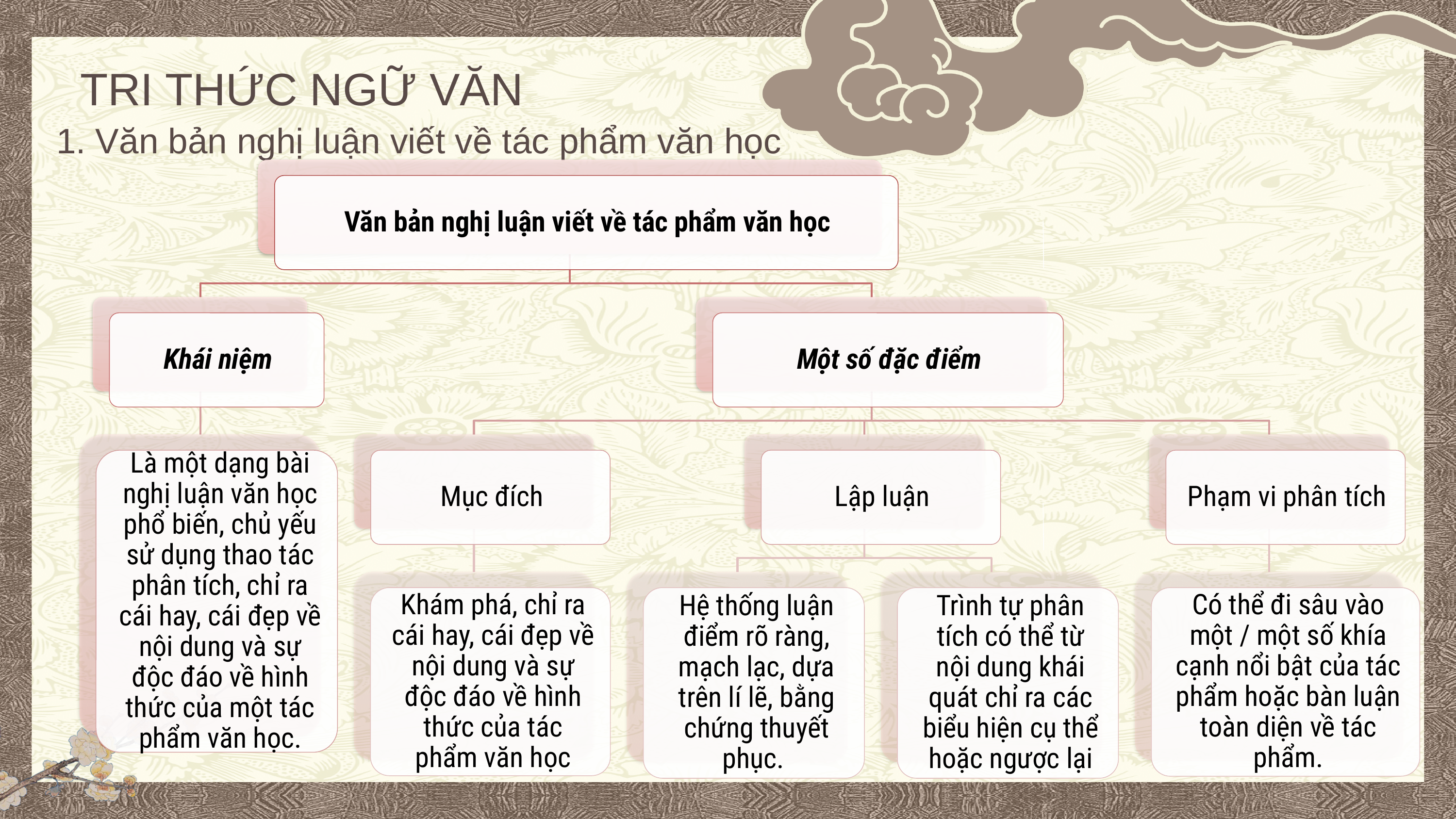

TRI THỨC NGỮ VĂN
1. Văn bản nghị luận viết về tác phẩm văn học
Văn bản nghị luận viết về tác phẩm văn học
Khái niệm
Là một dạng bài nghị luận văn học phổ biến, chủ yếu sử dụng thao tác phân tích, chỉ ra cái hay, cái đẹp về nội dung và sự độc đáo về hình thức của một tác phẩm văn học.
Một số đặc điểm
Mục đích
Khám phá, chỉ ra cái hay, cái đẹp về nội dung và sự độc đáo về hình thức của tác phẩm văn học
Lập luận
Hệ thống luận điểm rõ ràng, mạch lạc, dựa trên lí lẽ, bằng chứng thuyết phục.
Trình tự phân tích có thể từ nội dung khái quát chỉ ra các biểu hiện cụ thể hoặc ngược lại
Phạm vi phân tích
Có thể đi sâu vào một / một số khía cạnh nổi bật của tác phẩm hoặc bàn luận toàn diện về tác phẩm.